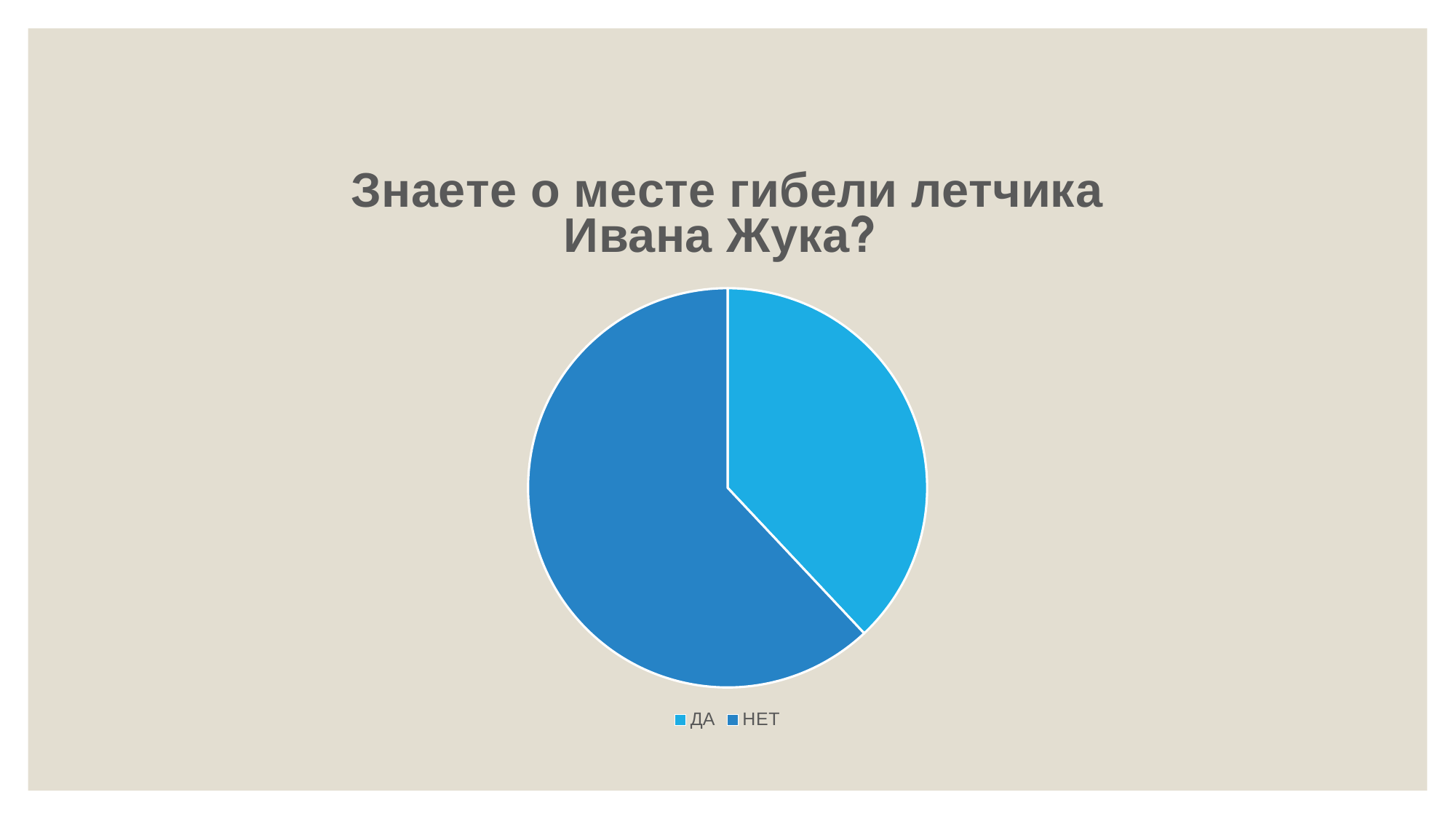

### Chart: Знаете о месте гибели летчика Ивана Жука?

| Category | Знаете о месте гибели летчика Ивана Жука?  |
|---|---|
| ДА | 38.0 |
| НЕТ | 62.0 |